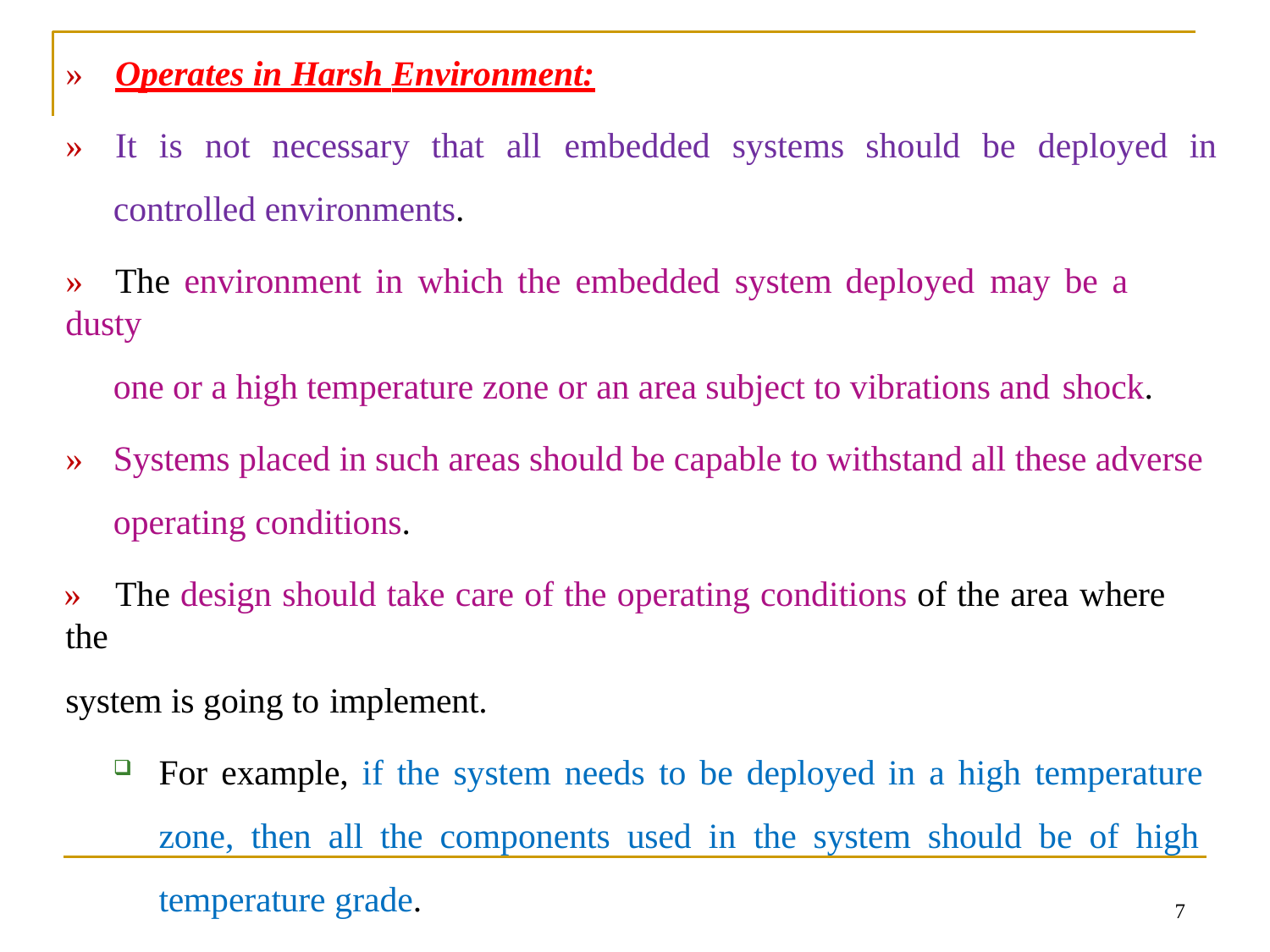

»	Operates in Harsh Environment:
»	It	is	not	necessary	that	all	embedded	systems	should	be	deployed	in
controlled environments.
»	The environment in which the embedded system deployed may be a dusty
one or a high temperature zone or an area subject to vibrations and shock.
»	Systems placed in such areas should be capable to withstand all these adverse  operating conditions.
»	The design should take care of the operating conditions of the area where the
system is going to implement.
For example, if the system needs to be deployed in a high temperature  zone, then all the components used in the system should be of high  temperature grade.
7